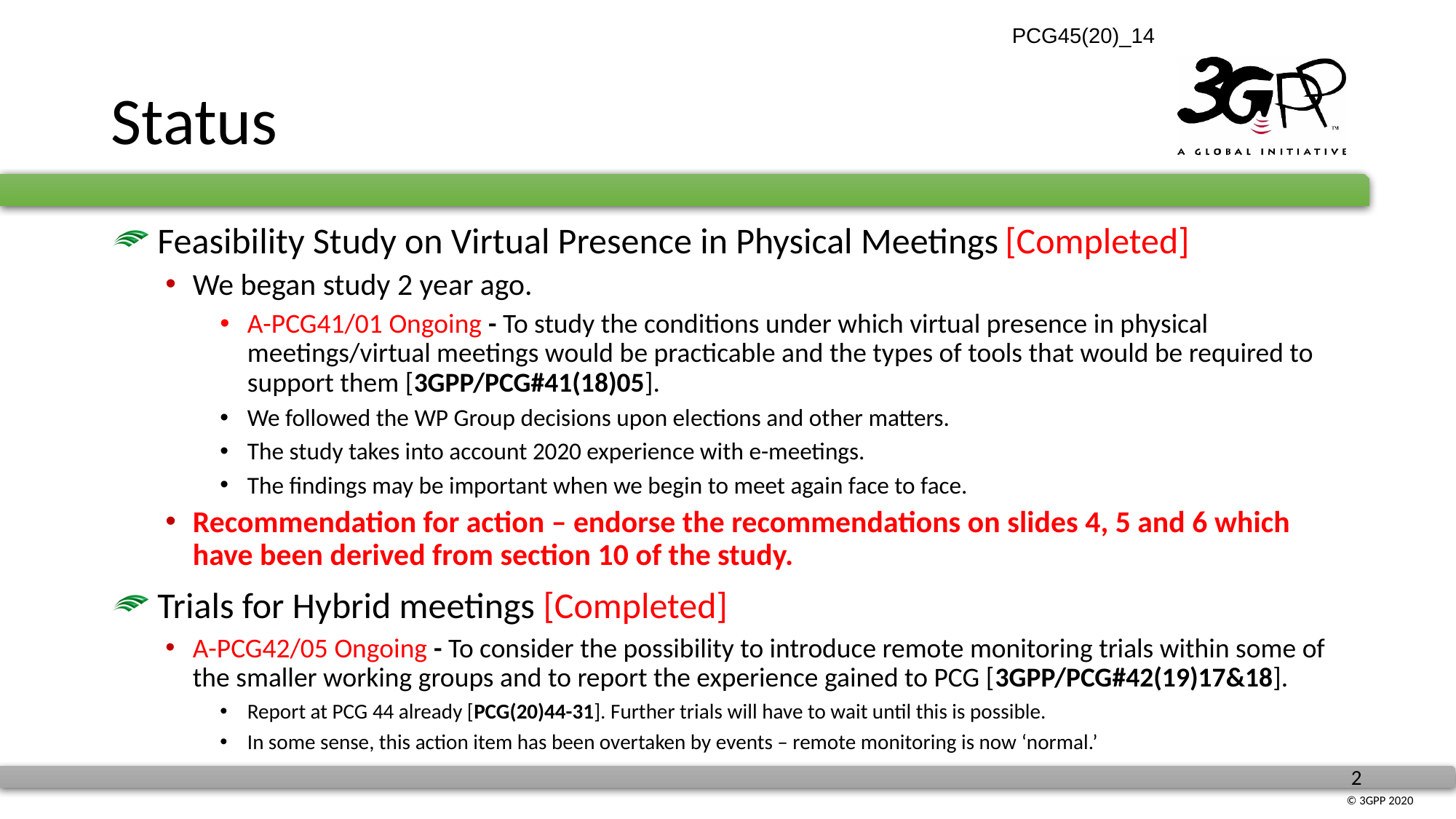

# Status
 Feasibility Study on Virtual Presence in Physical Meetings [Completed]
We began study 2 year ago.
A-PCG41/01 Ongoing - To study the conditions under which virtual presence in physical meetings/virtual meetings would be practicable and the types of tools that would be required to support them [3GPP/PCG#41(18)05].
We followed the WP Group decisions upon elections and other matters.
The study takes into account 2020 experience with e-meetings.
The findings may be important when we begin to meet again face to face.
Recommendation for action – endorse the recommendations on slides 4, 5 and 6 which have been derived from section 10 of the study.
 Trials for Hybrid meetings [Completed]
A-PCG42/05 Ongoing - To consider the possibility to introduce remote monitoring trials within some of the smaller working groups and to report the experience gained to PCG [3GPP/PCG#42(19)17&18].
Report at PCG 44 already [PCG(20)44-31]. Further trials will have to wait until this is possible.
In some sense, this action item has been overtaken by events – remote monitoring is now ‘normal.’